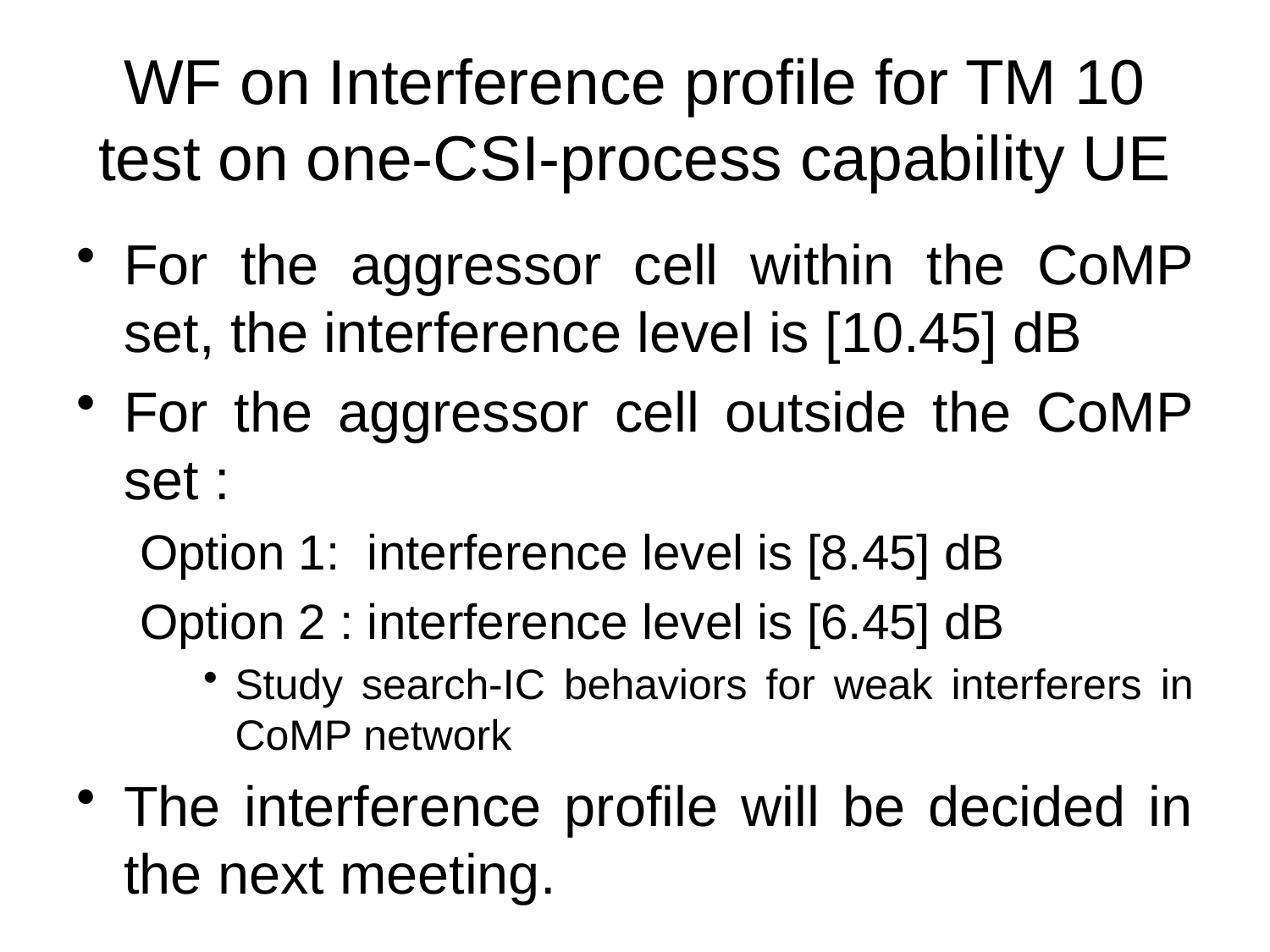

# WF on Interference profile for TM 10 test on one-CSI-process capability UE
For the aggressor cell within the CoMP set, the interference level is [10.45] dB
For the aggressor cell outside the CoMP set :
Option 1:  interference level is [8.45] dB
Option 2 : interference level is [6.45] dB
Study search-IC behaviors for weak interferers in CoMP network
The interference profile will be decided in the next meeting.